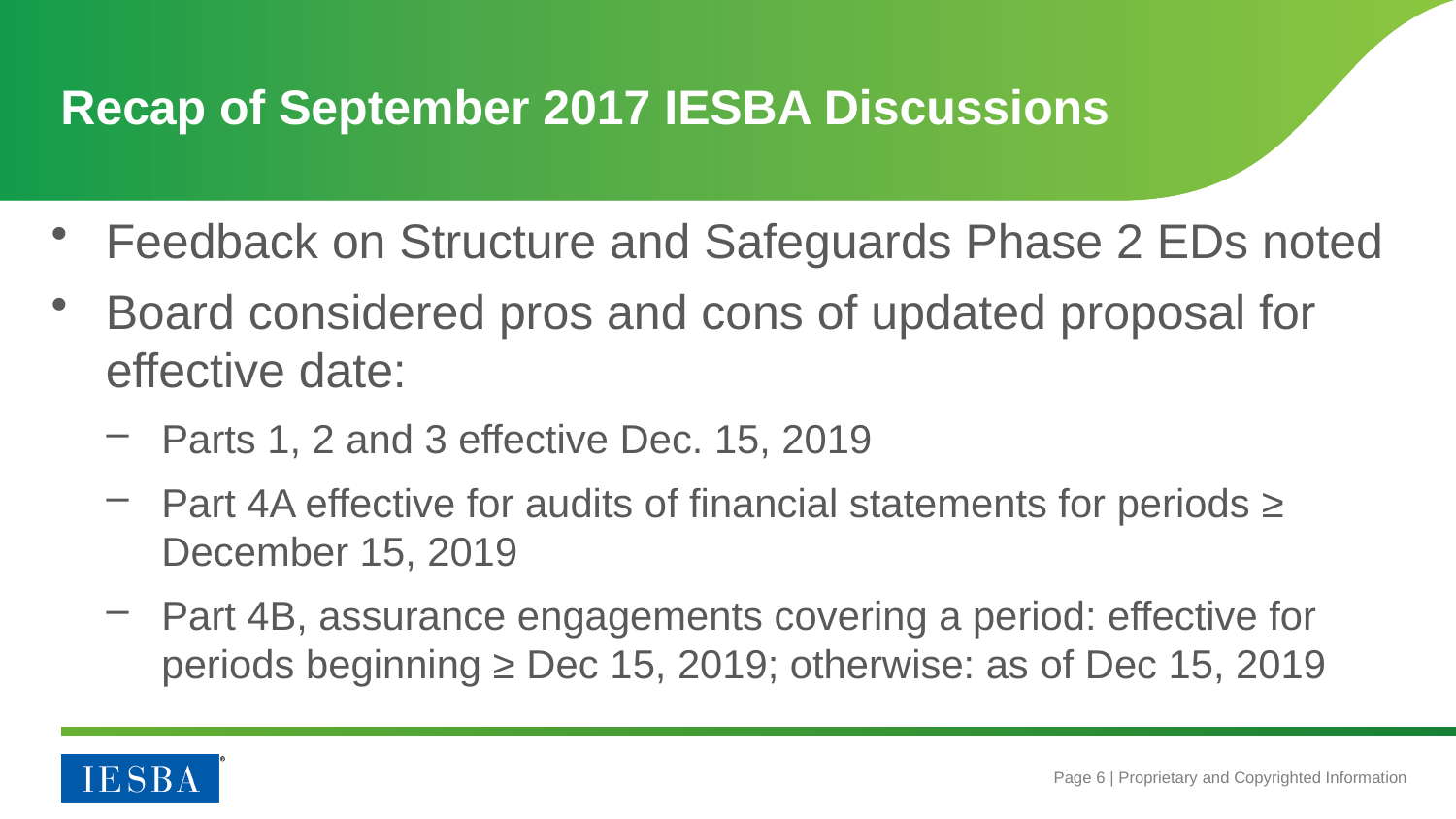

# Recap of September 2017 IESBA Discussions
Feedback on Structure and Safeguards Phase 2 EDs noted
Board considered pros and cons of updated proposal for effective date:
Parts 1, 2 and 3 effective Dec. 15, 2019
Part 4A effective for audits of financial statements for periods ≥ December 15, 2019
Part 4B, assurance engagements covering a period: effective for periods beginning ≥ Dec 15, 2019; otherwise: as of Dec 15, 2019